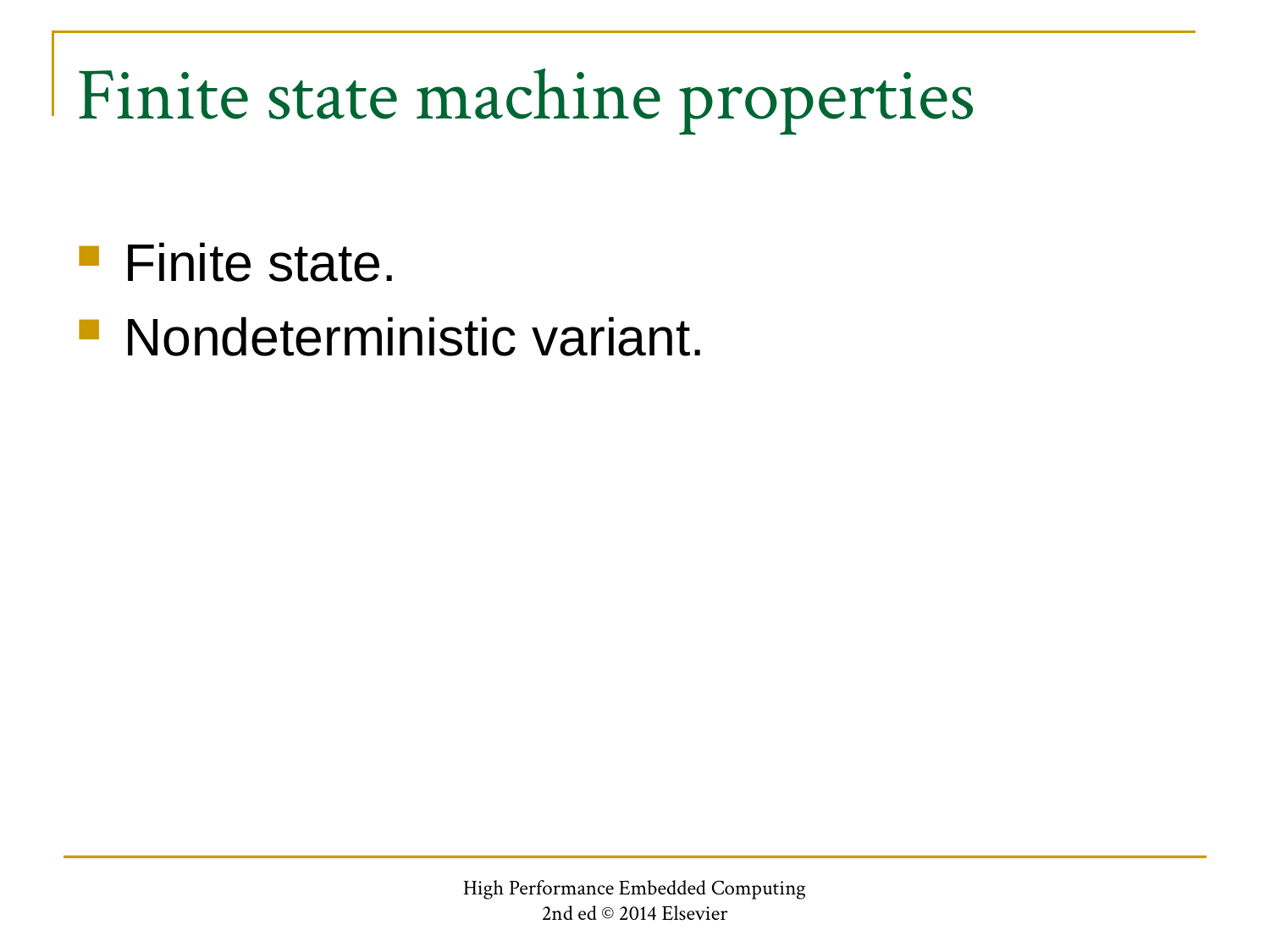

# Finite state machine properties
Finite state.
Nondeterministic variant.
High Performance Embedded Computing 2nd ed © 2014 Elsevier